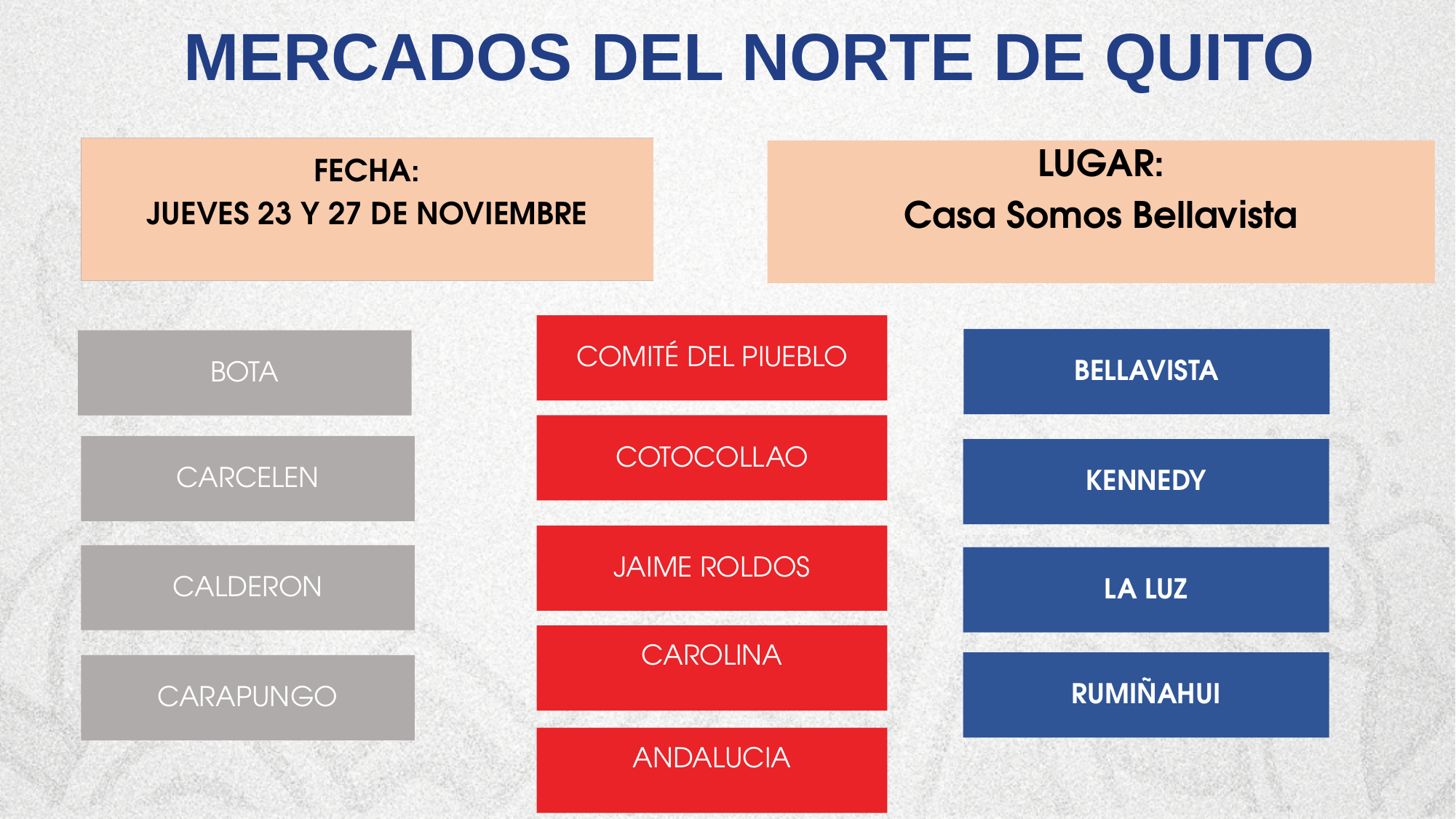

MERCADOS DEL NORTE DE QUITO

FECHA:
JUEVES 23 Y 27 DE NOVIEMBRE

LUGAR:
Casa Somos Bellavista

COMITÉ DEL PIUEBLO

BELLAVISTA

BOTA

COTOCOLLAO

CARCELEN

KENNEDY

JAIME ROLDOS

CALDERON

LA LUZ

CAROLINA

RUMIÑAHUI

CARAPUNGO

ANDALUCIA